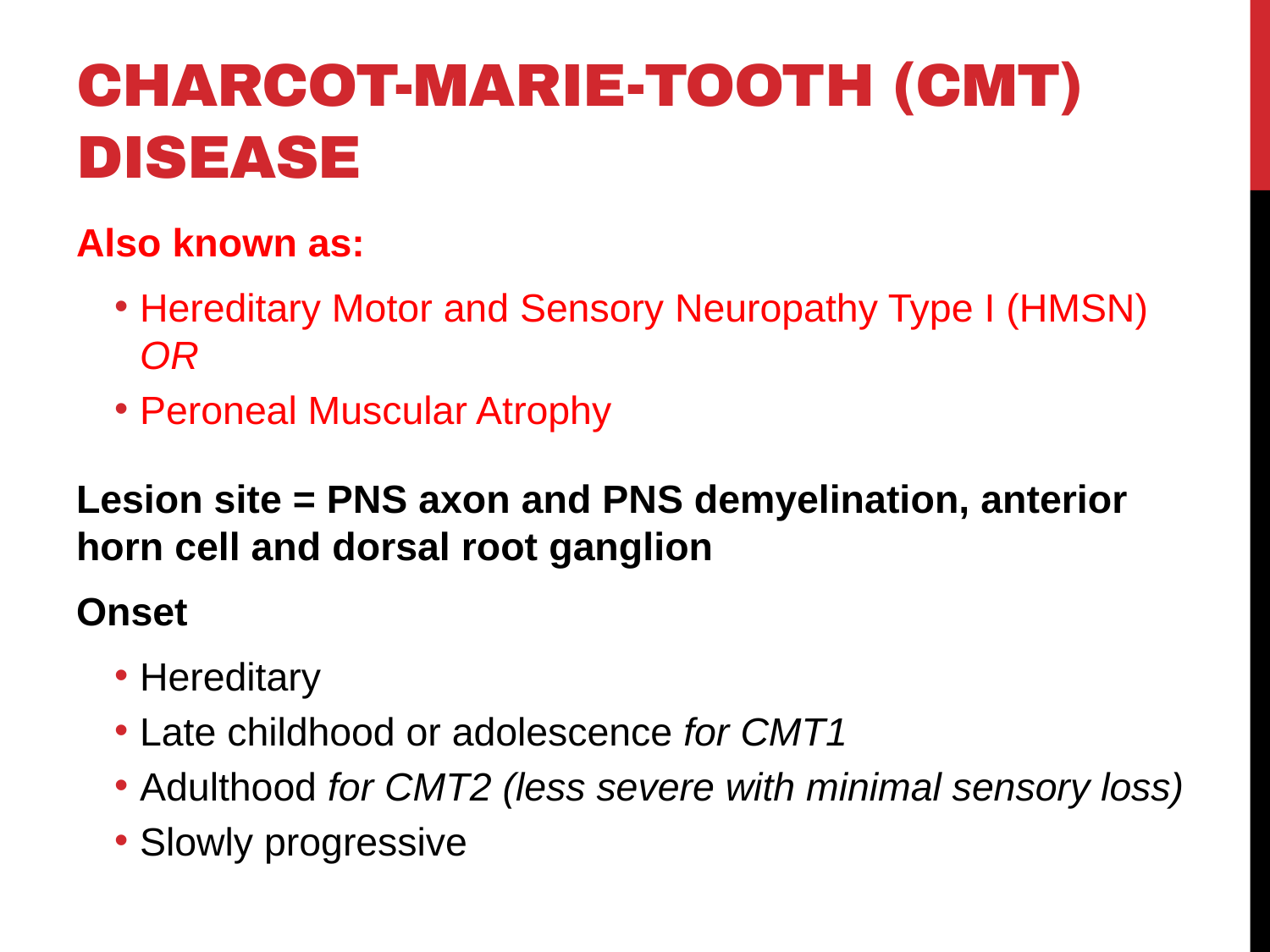

# Charcot-Marie-Tooth (CMT) Disease
Also known as:
Hereditary Motor and Sensory Neuropathy Type I (HMSN)  OR
Peroneal Muscular Atrophy

Lesion site = PNS axon and PNS demyelination, anterior horn cell and dorsal root ganglion
Onset
Hereditary
Late childhood or adolescence for CMT1
Adulthood for CMT2 (less severe with minimal sensory loss)
Slowly progressive